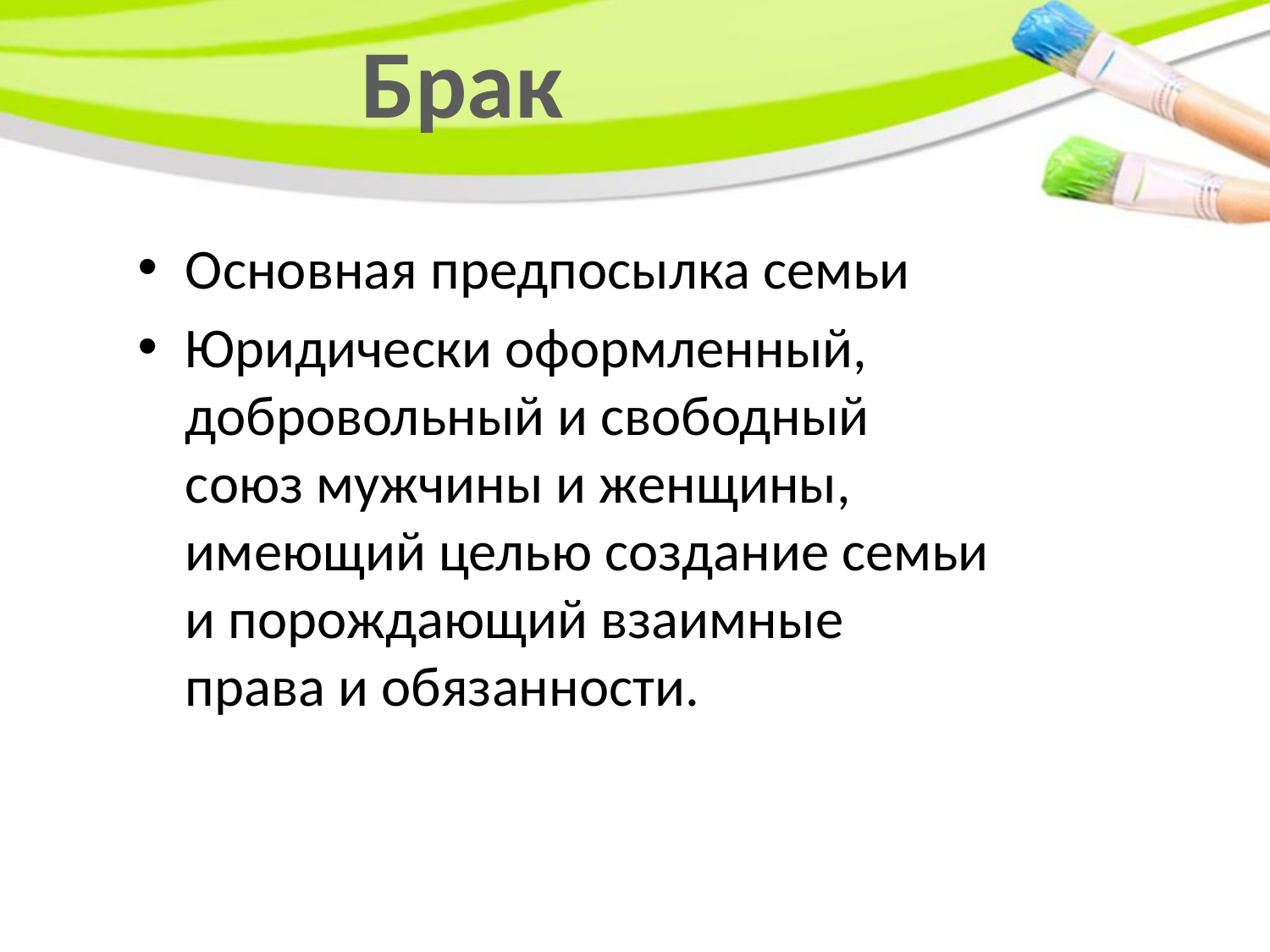

# Брак
Основная предпосылка семьи
Юридически оформленный, добровольный и свободный союз мужчины и женщины, имеющий целью создание семьи и порождающий взаимные права и обязанности.